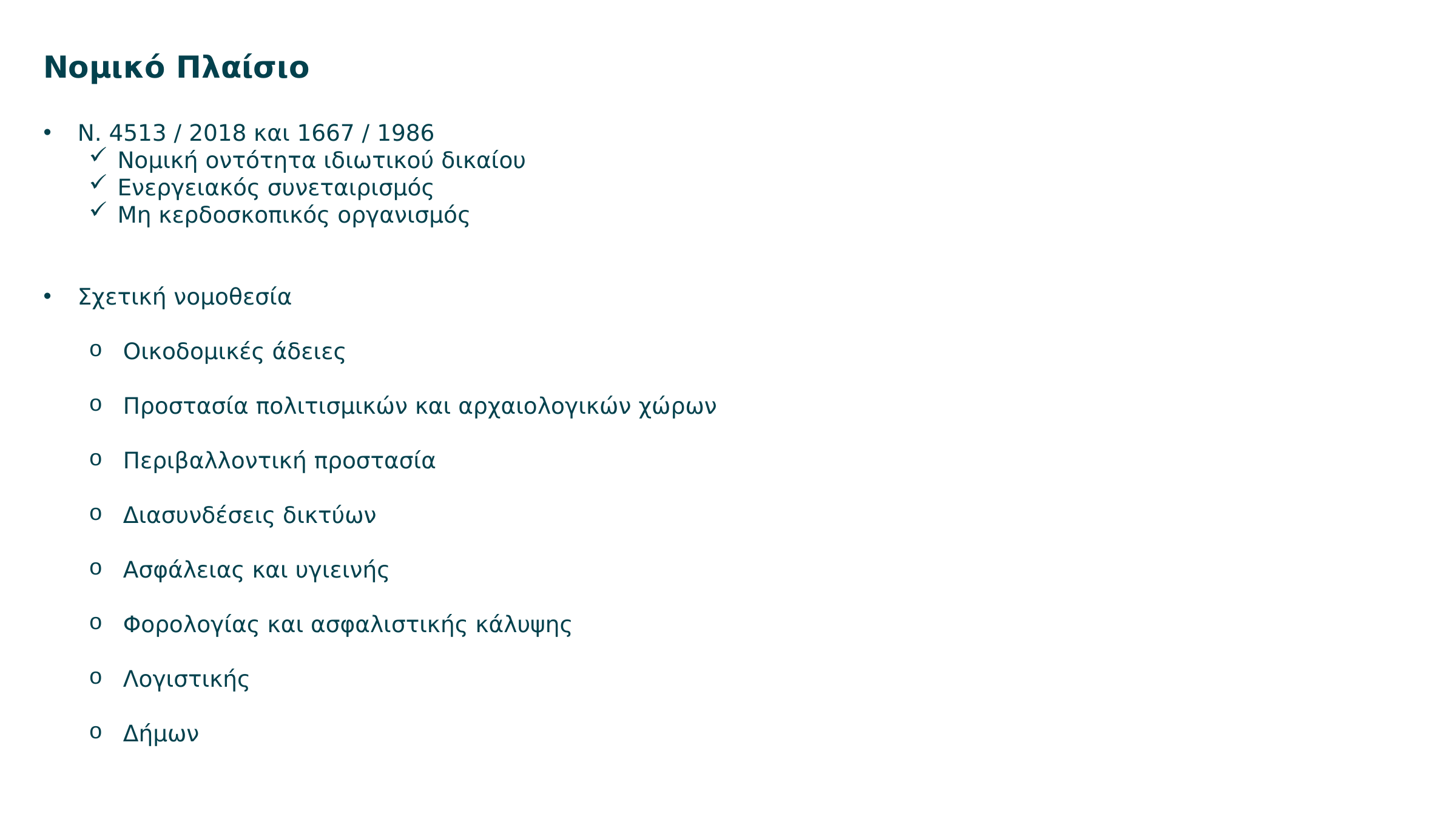

Νομικό Πλαίσιο
Ν. 4513 / 2018 και 1667 / 1986
Νομική οντότητα ιδιωτικού δικαίου
Ενεργειακός συνεταιρισμός
Μη κερδοσκοπικός οργανισμός

Σχετική νομοθεσία

Οικοδομικές άδειες

Προστασία πολιτισμικών και αρχαιολογικών χώρων

Περιβαλλοντική προστασία

Διασυνδέσεις δικτύων

Ασφάλειας και υγιεινής

Φορολογίας και ασφαλιστικής κάλυψης

Λογιστικής

Δήμων

5